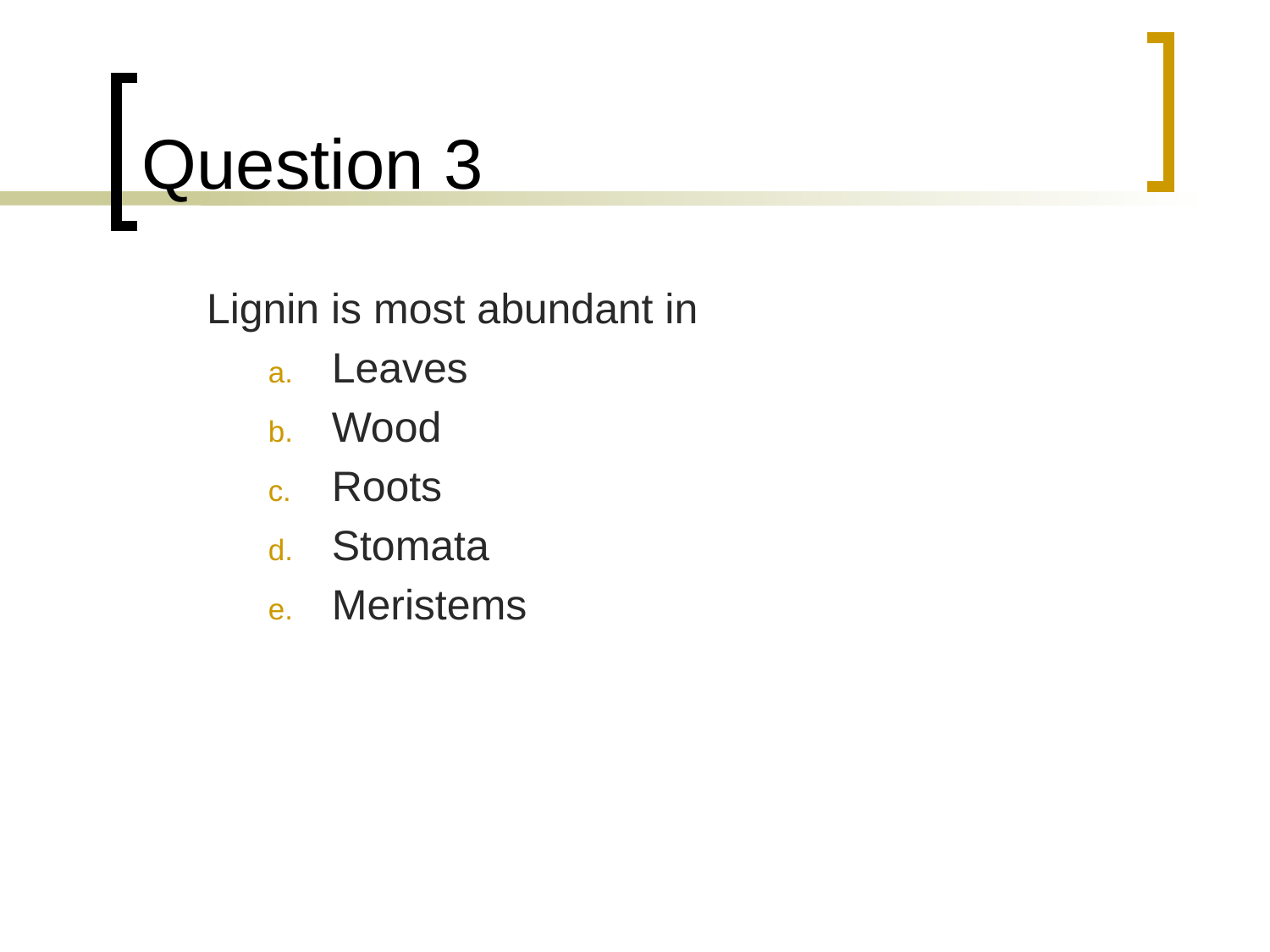

# Question 3
	Lignin is most abundant in
Leaves
Wood
Roots
Stomata
Meristems